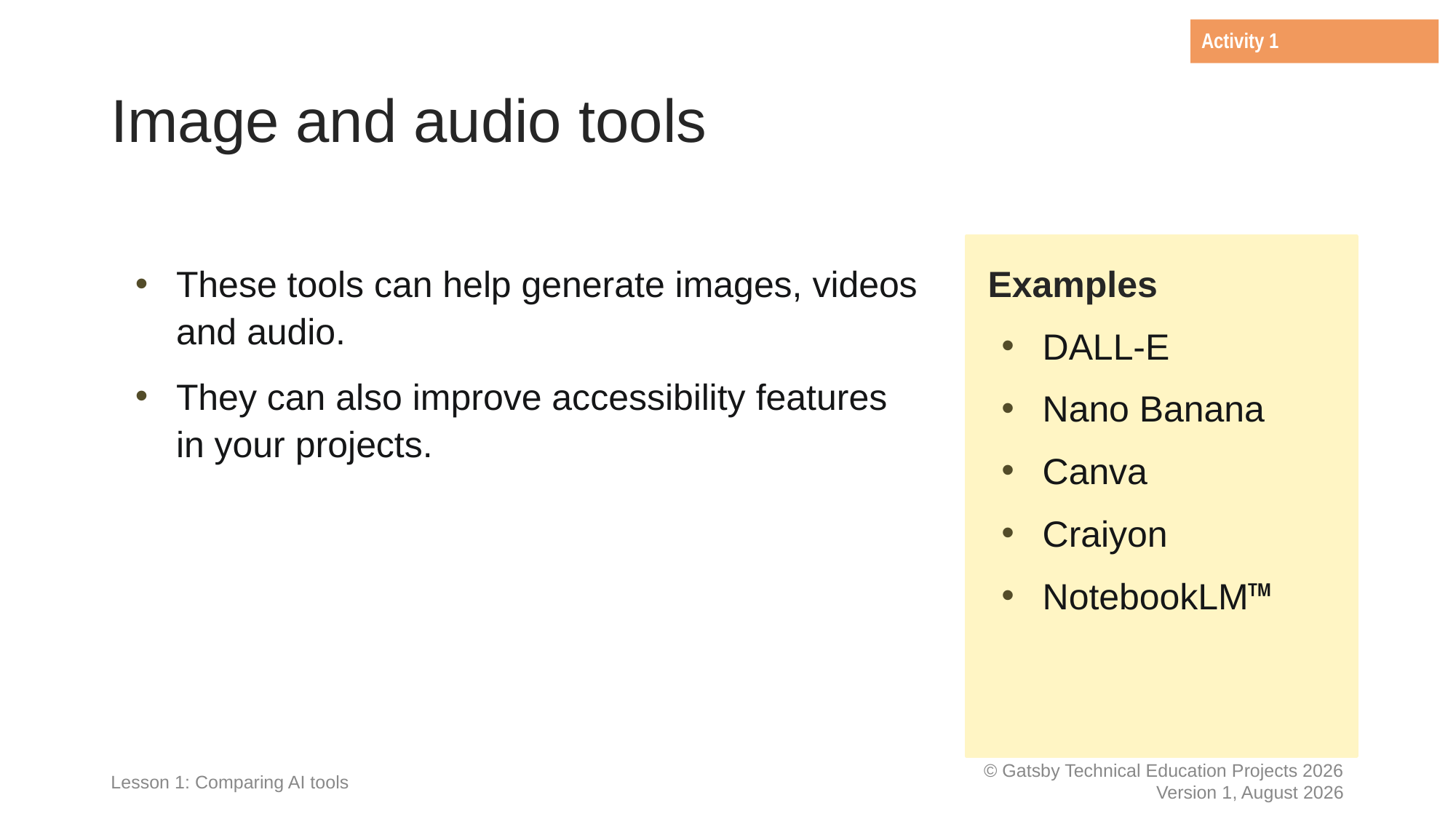

Activity 1

# Image and audio tools
These tools can help generate images, videos and audio.
They can also improve accessibility features in your projects.
Examples
DALL-E
Nano Banana
Canva
Craiyon
NotebookLM™
Lesson 1: Comparing AI tools